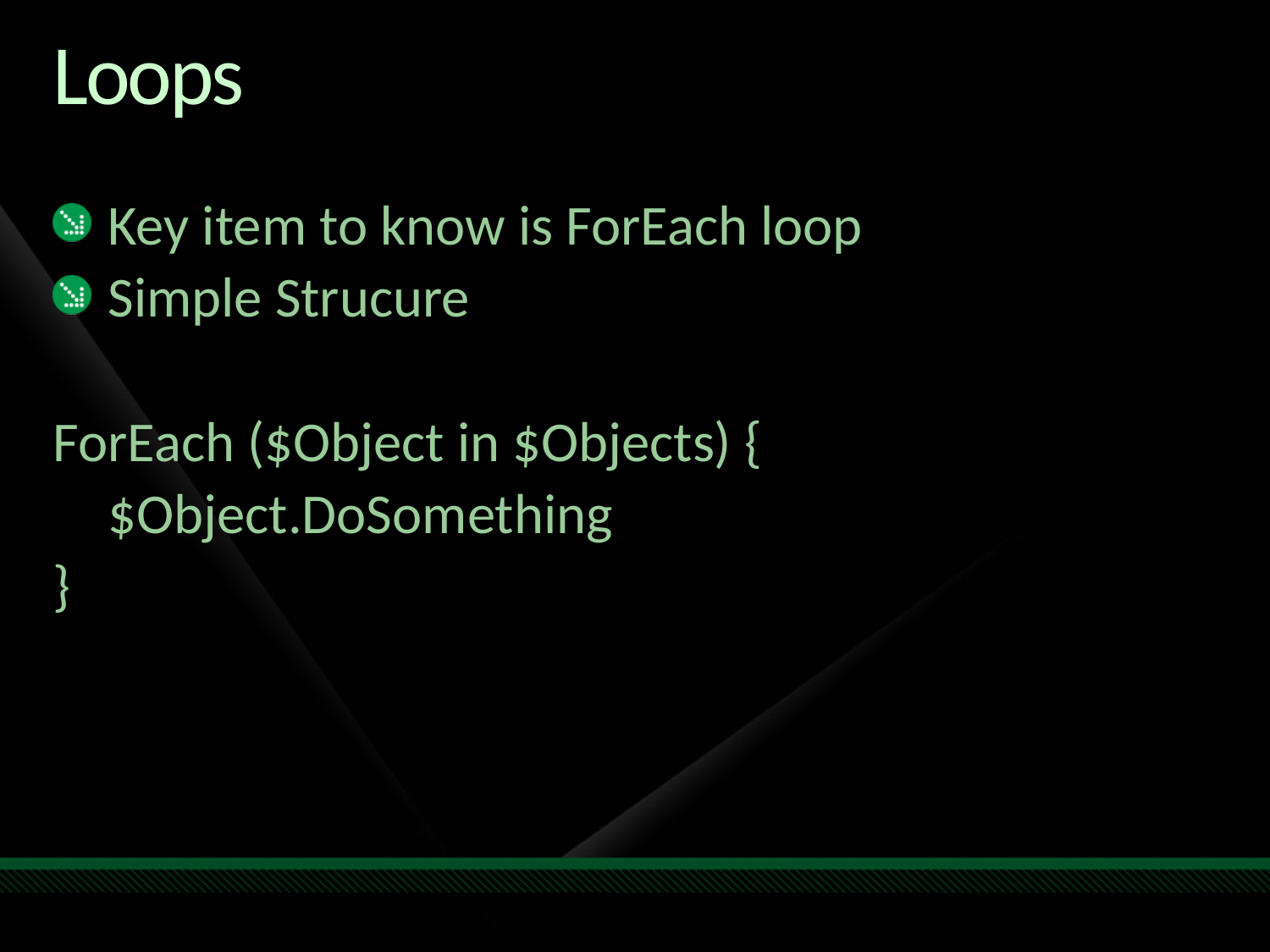

# Loops
Key item to know is ForEach loop
Simple Strucure

ForEach ($Object in $Objects) {
	$Object.DoSomething
}